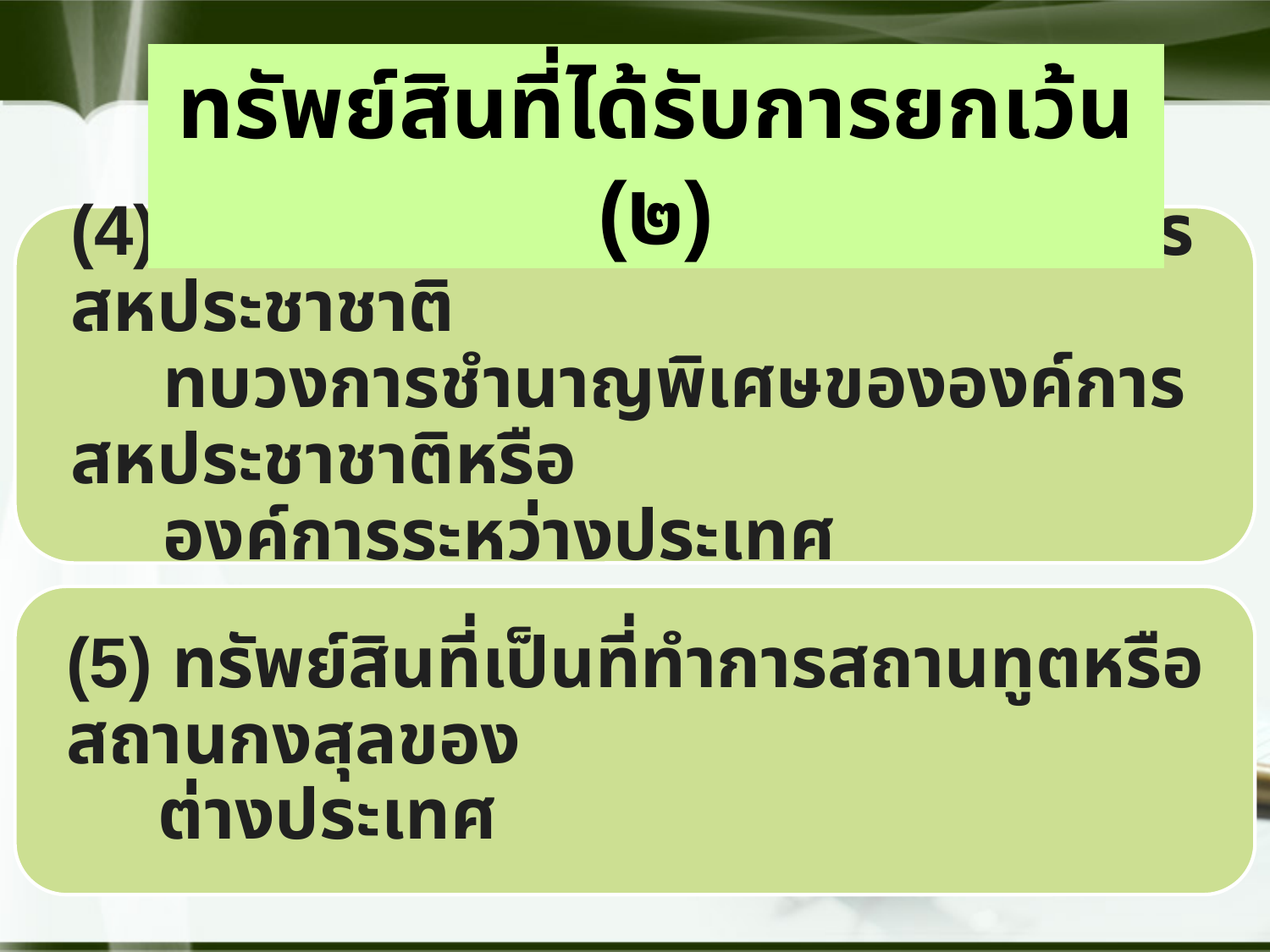

ทรัพย์สินที่ได้รับการยกเว้น (๒)
(4) ทรัพย์สินที่เป็นที่ทำการขององค์การสหประชาชาติ
     ทบวงการชำนาญพิเศษขององค์การสหประชาชาติหรือ
     องค์การระหว่างประเทศ
(5) ทรัพย์สินที่เป็นที่ทำการสถานทูตหรือสถานกงสุลของ
     ต่างประเทศ